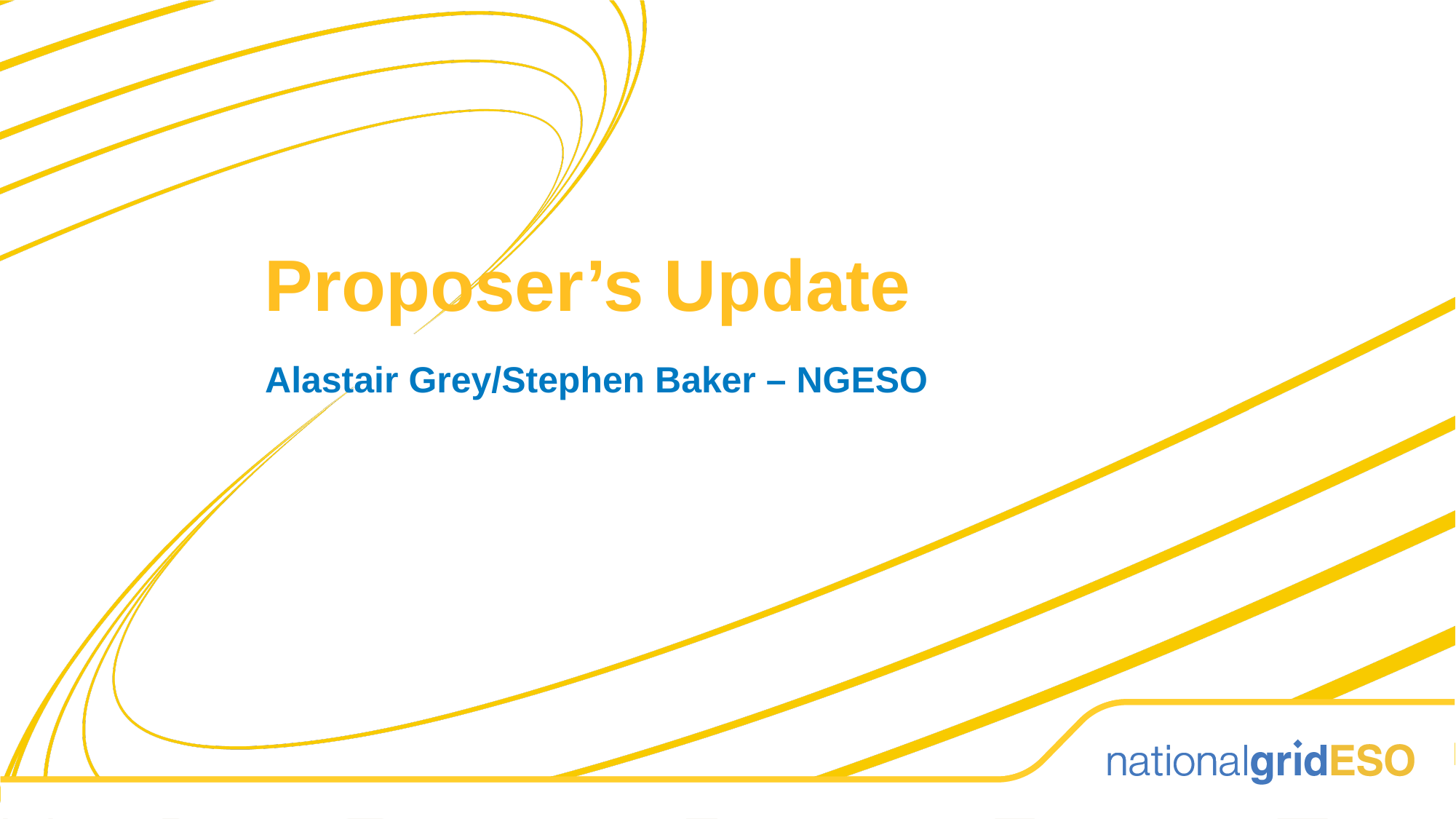

Proposer’s Update
Alastair Grey/Stephen Baker – NGESO